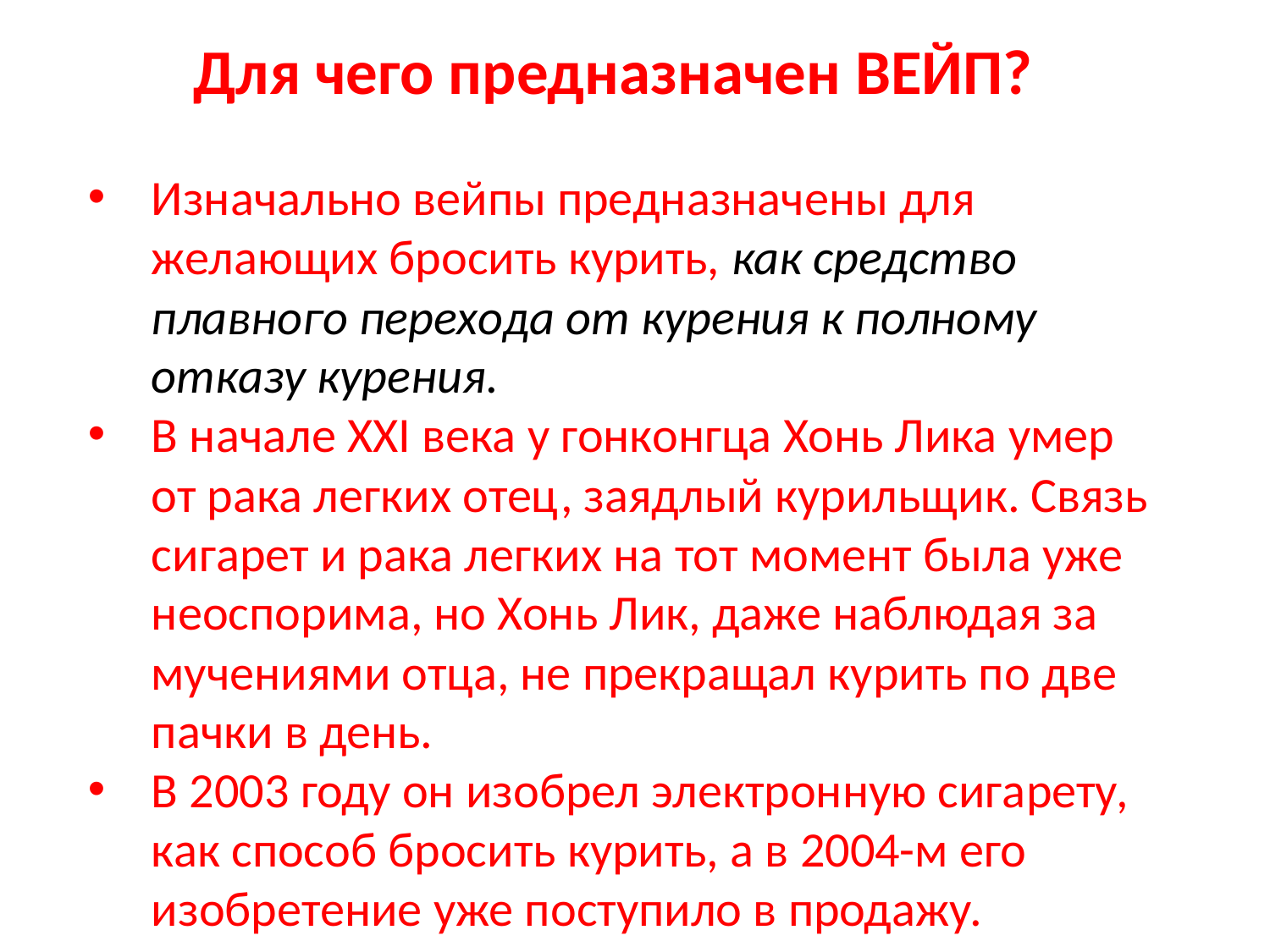

Для чего предназначен ВЕЙП?

Изначально вейпы предназначены для желающих бросить курить, как средство плавного перехода от курения к полному отказу курения.
В начале XXI века у гонконгца Хонь Лика умер от рака легких отец, заядлый курильщик. Связь сигарет и рака легких на тот момент была уже неоспорима, но Хонь Лик, даже наблюдая за мучениями отца, не прекращал курить по две пачки в день.
В 2003 го­ду он изобрел электронную сигарету, как способ бросить курить, а в 2004-м его изобретение уже поступило в продажу.